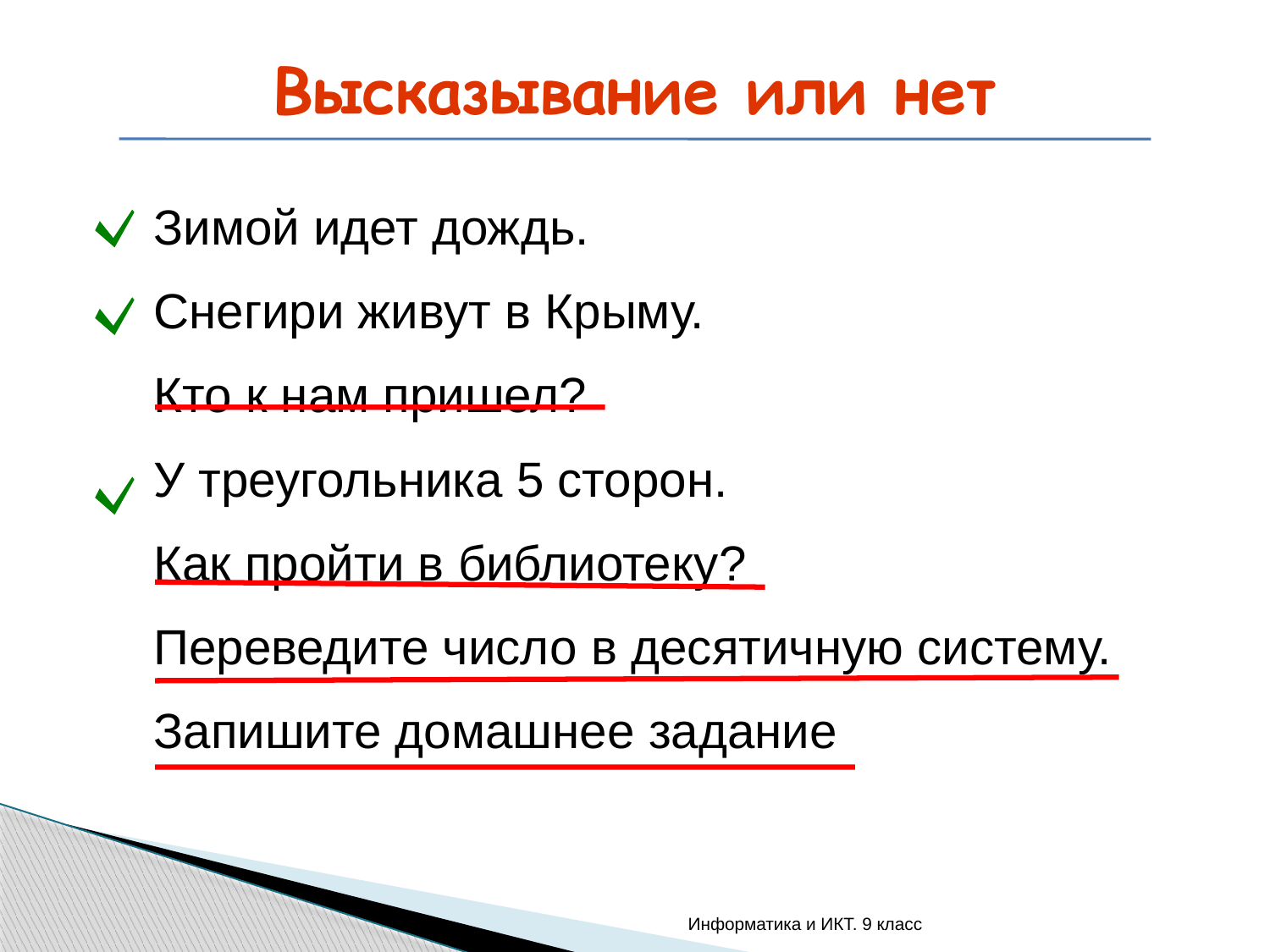

Высказывание или нет

Зимой идет дождь.
Снегири живут в Крыму.
Кто к нам пришел?
У треугольника 5 сторон.
Как пройти в библиотеку?
Переведите число в десятичную систему.
Запишите домашнее задание

Информатика и ИКТ. 9 класс